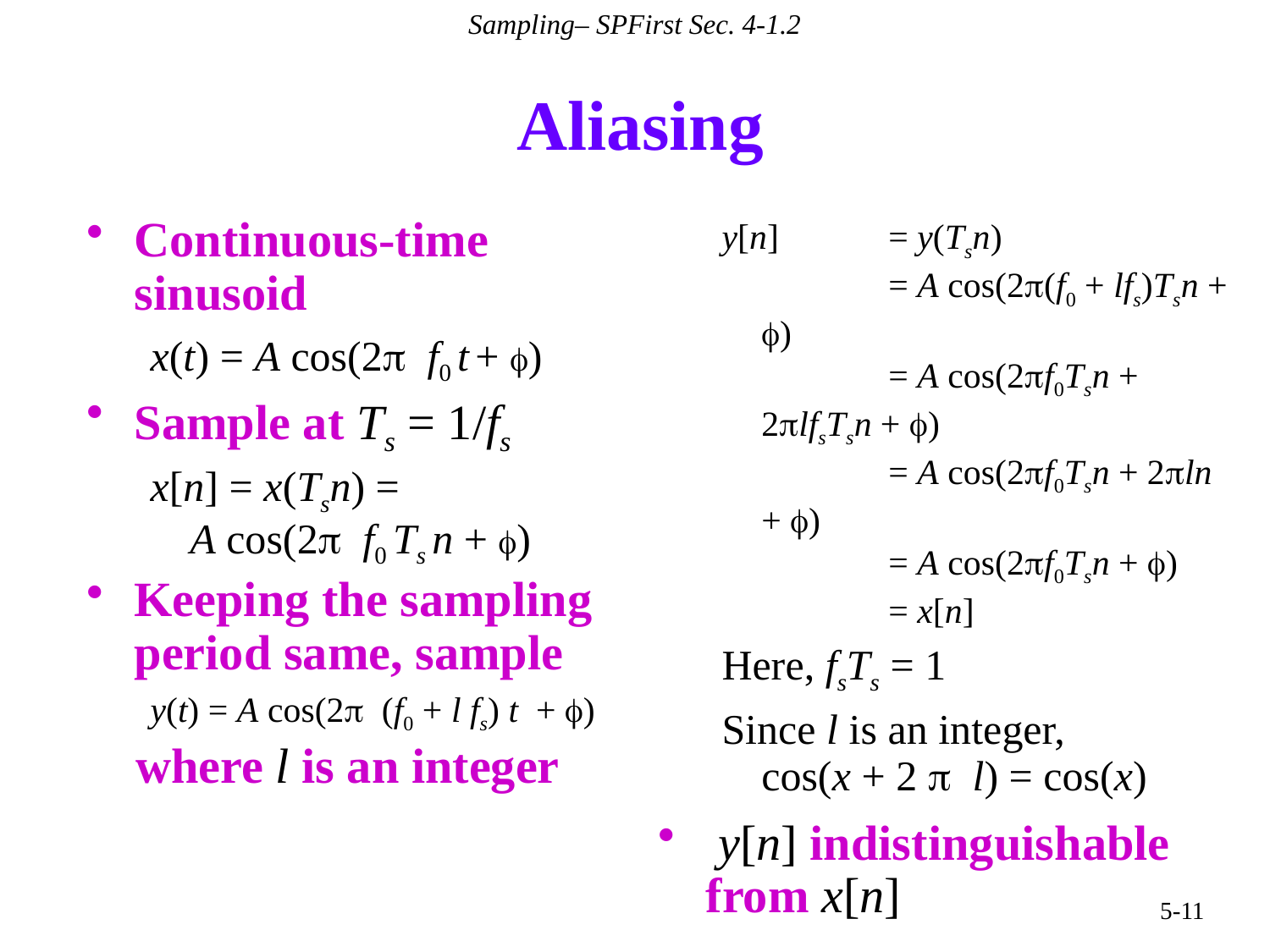

Sampling– SPFirst Sec. 4-1.2
# Aliasing
Continuous-time sinusoid
x(t) = A cos(2π f0 t + φ)
Sample at Ts = 1/fs
x[n] = x(Tsn) =
A cos(2π f0 Ts n + φ)
Keeping the sampling period same, sample
y(t) = A cos(2π (f0 + l fs) t  + φ)
    where l is an integer
y[n]	= y(Tsn)
	= A cos(2π(f0 + lfs)Tsn + φ)
	= A cos(2πf0Tsn + 2πlfsTsn + φ)
	= A cos(2πf0Tsn + 2πln + φ)
	= A cos(2πf0Tsn + φ)
	= x[n]
Here, fsTs = 1
Since l is an integer,
cos(x + 2 π l) = cos(x)
 y[n] indistinguishable from x[n]
5-11